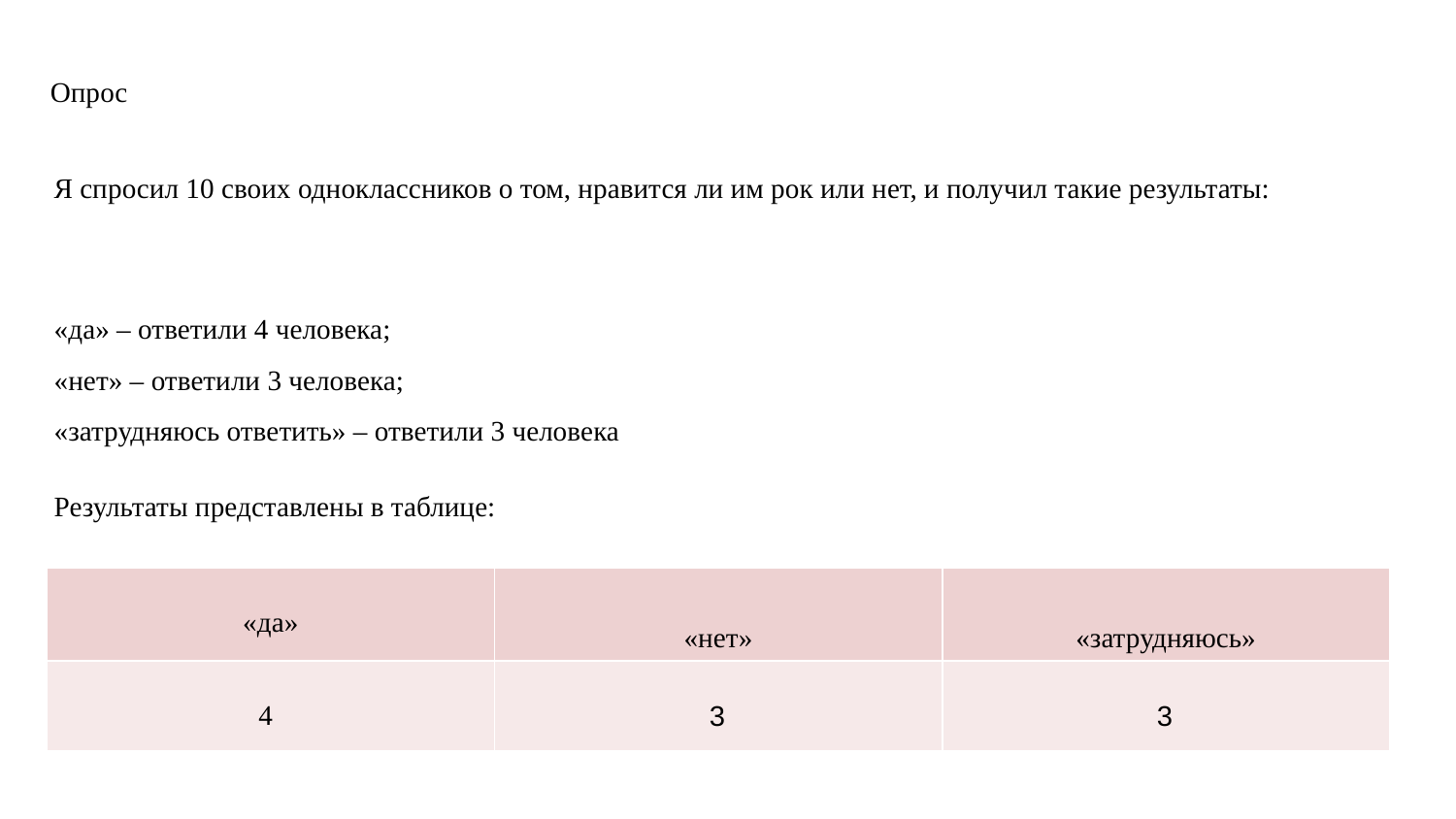

# Опрос
Я спросил 10 своих одноклассников о том, нравится ли им рок или нет, и получил такие результаты:
«да» – ответили 4 человека;
«нет» – ответили 3 человека;
«затрудняюсь ответить» – ответили 3 человека
Результаты представлены в таблице:
| «да» | «нет» | «затрудняюсь» |
| --- | --- | --- |
| 4 | 3 | 3 |